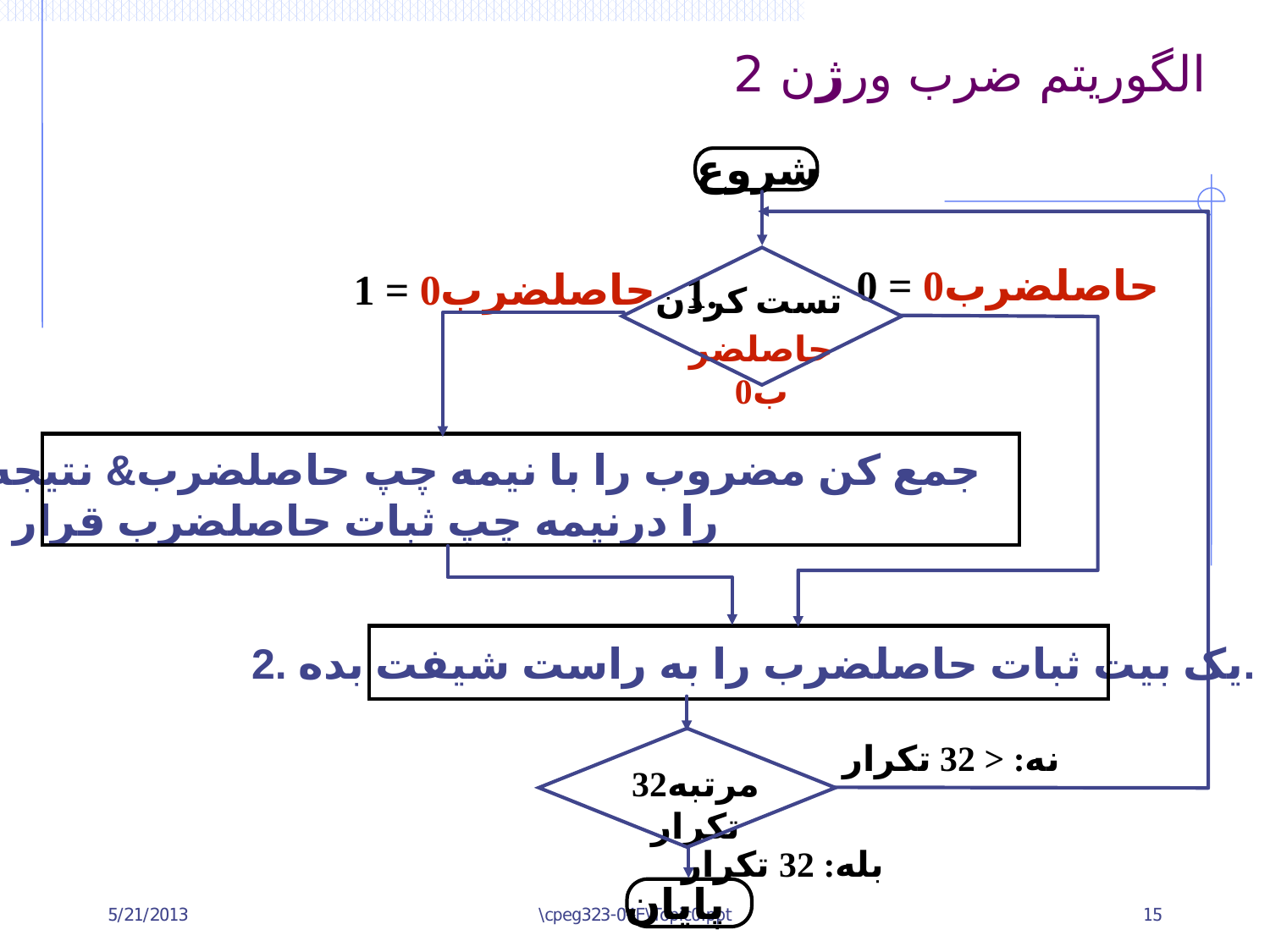

# الگوريتم ضرب ورژن 2
شروع

حاصلضرب0 = 0
حاصلضرب0 = 1
1.
تست کردن
حاصلضرب0

1a. جمع کن مضروب را با نيمه چپ حاصلضرب& نتيجه
 را درنيمه چپ ثبات حاصلضرب قرار بده

2. يک بيت ثبات حاصلضرب را به راست شيفت بده.

نه: < 32 تکرار

32مرتبه تکرار

بله: 32 تکرار

5/21/2013
\cpeg323-04F\Topic0.ppt
15
پايان